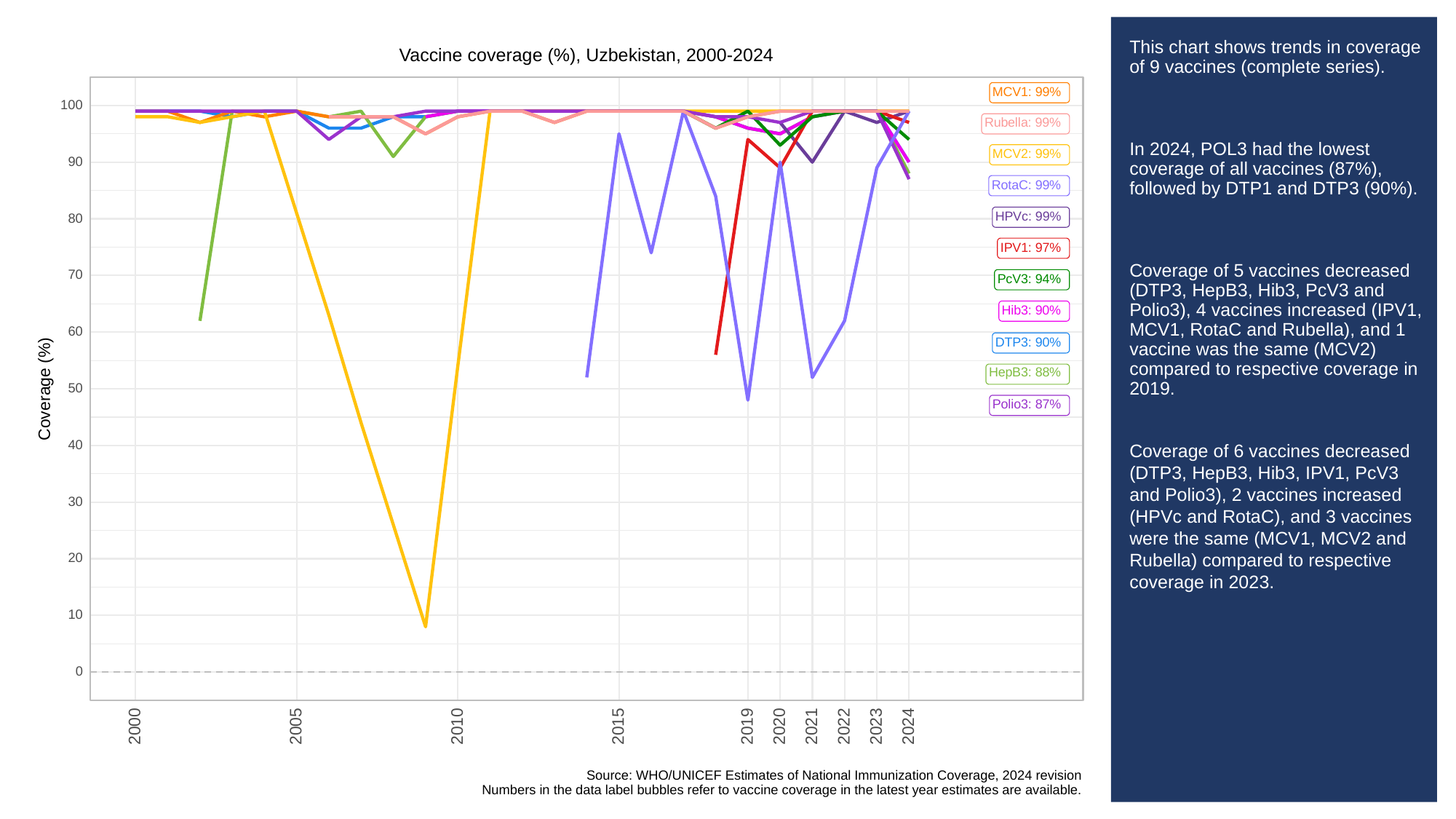

# This chart shows trends in coverage of 9 vaccines (complete series).

In 2024, POL3 had the lowest coverage of all vaccines (87%), followed by DTP1 and DTP3 (90%).

Coverage of 5 vaccines decreased (DTP3, HepB3, Hib3, PcV3 and Polio3), 4 vaccines increased (IPV1, MCV1, RotaC and Rubella), and 1 vaccine was the same (MCV2) compared to respective coverage in 2019.

Coverage of 6 vaccines decreased (DTP3, HepB3, Hib3, IPV1, PcV3 and Polio3), 2 vaccines increased (HPVc and RotaC), and 3 vaccines were the same (MCV1, MCV2 and Rubella) compared to respective coverage in 2023.

Vaccine coverage (%), Uzbekistan, 2000-2024

MCV1: 99%

100

Rubella: 99%

MCV2: 99%
90

RotaC: 99%

HPVc: 99%
80

IPV1: 97%

70
PcV3: 94%

Hib3: 90%
60

DTP3: 90%

HepB3: 88%
Coverage (%)
50

Polio3: 87%

40

30

20

10

0

2023
2000
2005
2010
2015
2019
2020
2021
2022
2024
Source: WHO/UNICEF Estimates of National Immunization Coverage, 2024 revision
Numbers in the data label bubbles refer to vaccine coverage in the latest year estimates are available.